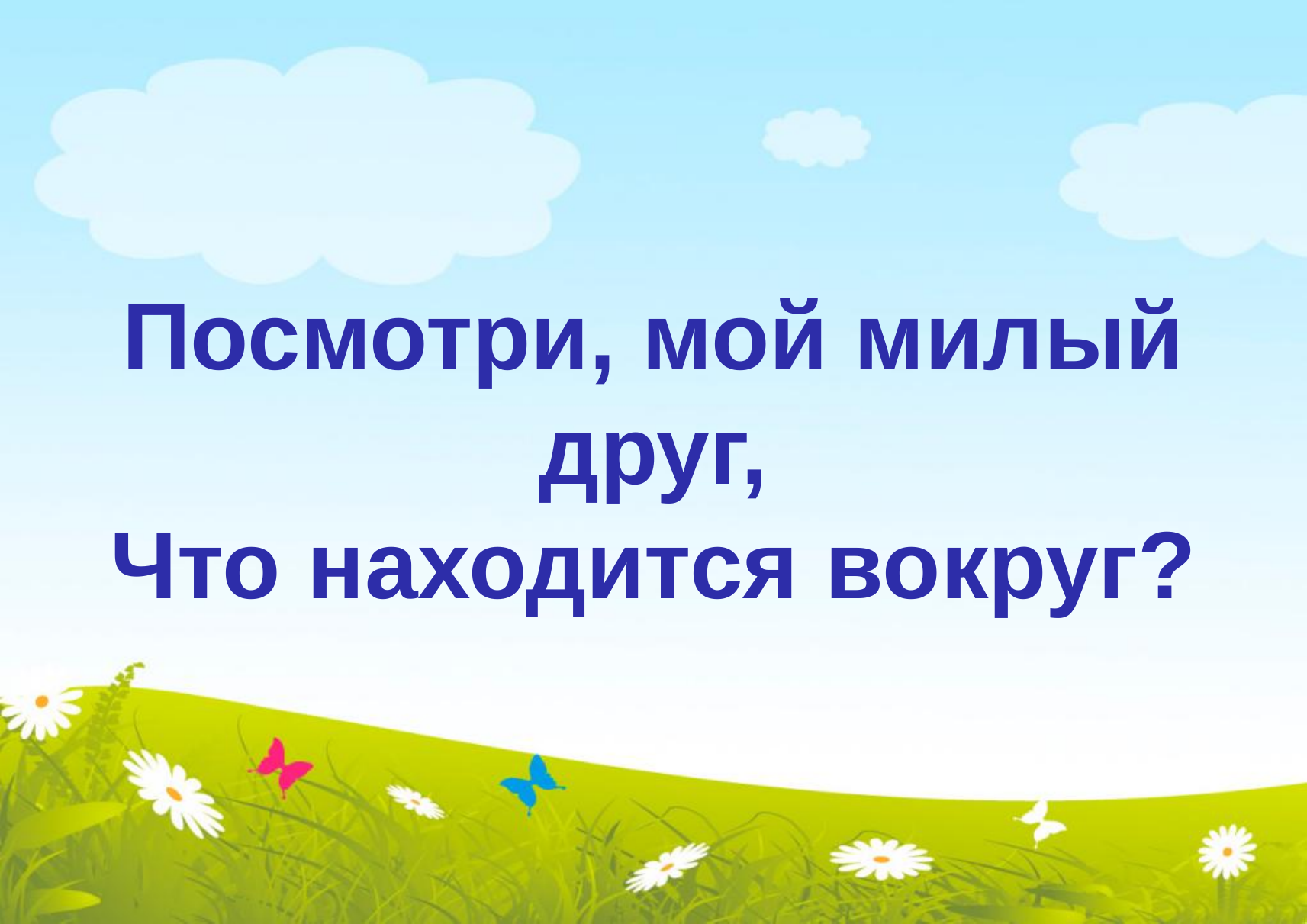

Посмотри, мой милый друг,
Что находится вокруг?